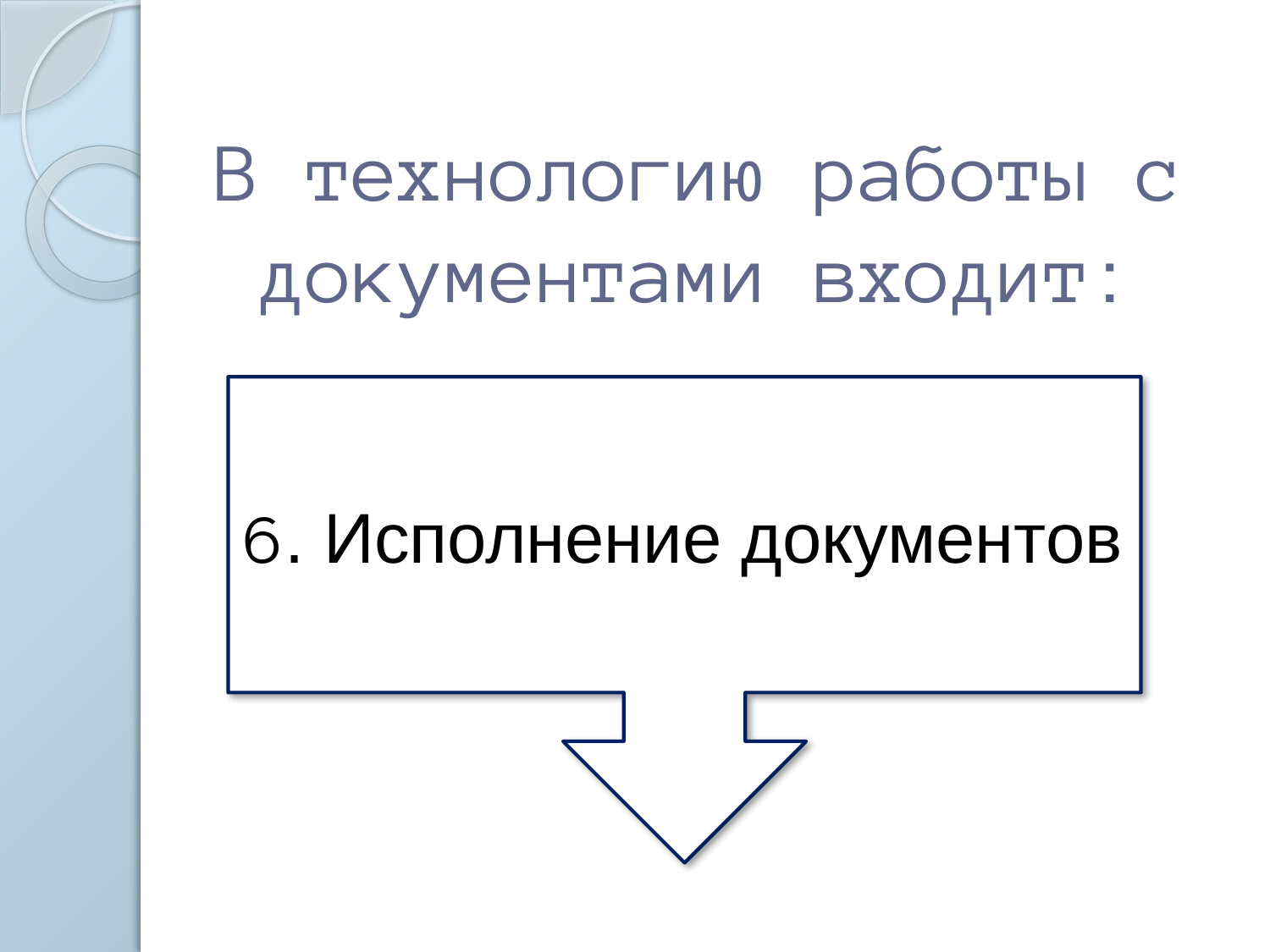

# В технологию работы с документами входит:
6. Исполнение документов